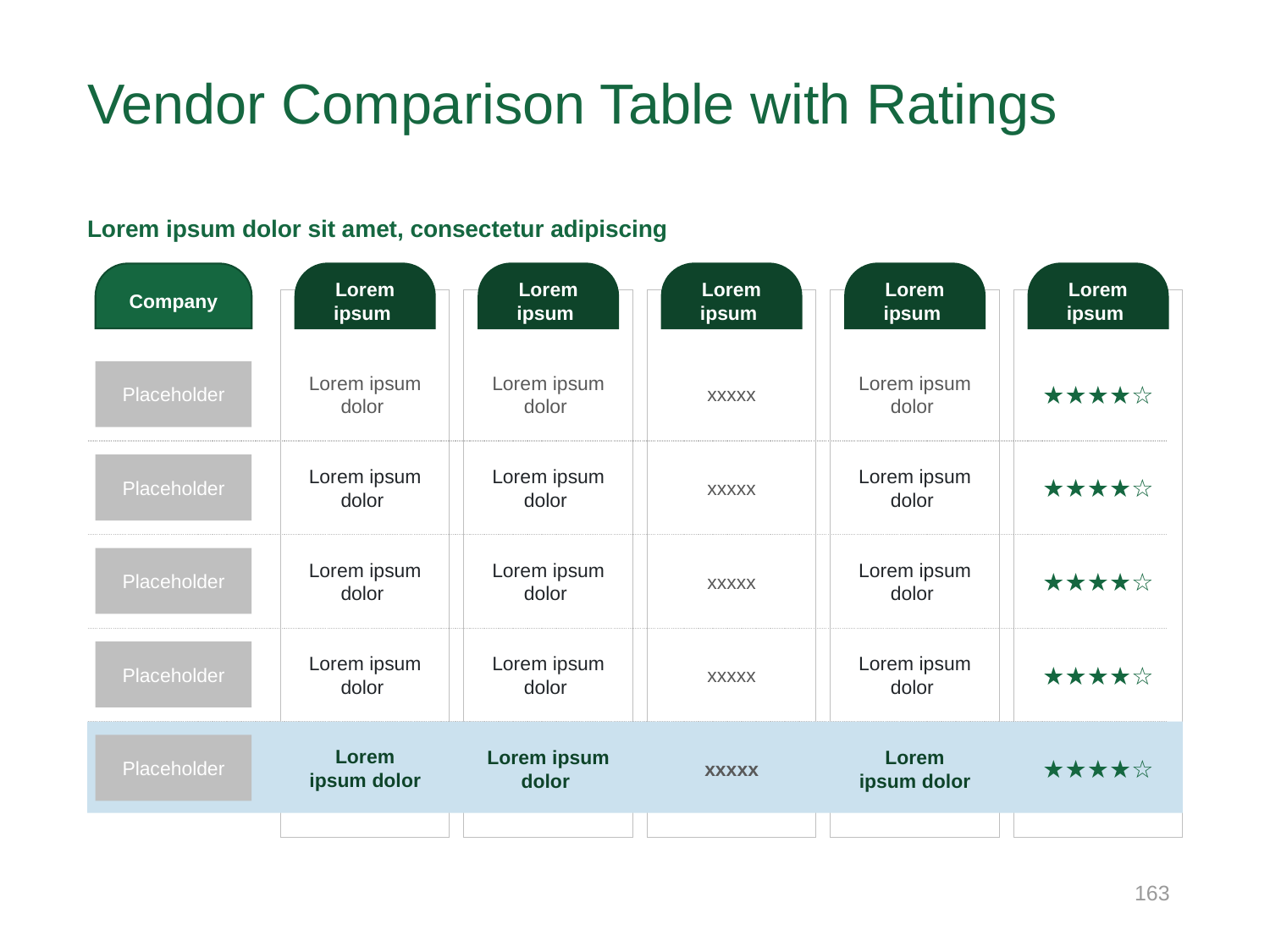

# Vendor Comparison Table with Ratings
Lorem ipsum dolor sit amet, consectetur adipiscing
Company
Lorem ipsum
Lorem ipsum
Lorem ipsum
Lorem ipsum
Lorem ipsum

Placeholder
Lorem ipsum dolor
Lorem ipsum dolor
xxxxx
Lorem ipsum dolor
★★★★☆
Placeholder
Lorem ipsum dolor
Lorem ipsum dolor
xxxxx
Lorem ipsum dolor
★★★★☆
Placeholder
Lorem ipsum dolor
Lorem ipsum dolor
xxxxx
Lorem ipsum dolor
★★★★☆
Placeholder
Lorem ipsum dolor
Lorem ipsum dolor
xxxxx
Lorem ipsum dolor
★★★★☆

Placeholder
Lorem ipsum dolor
Lorem ipsum dolor
xxxxx
Lorem ipsum dolor
★★★★☆
163